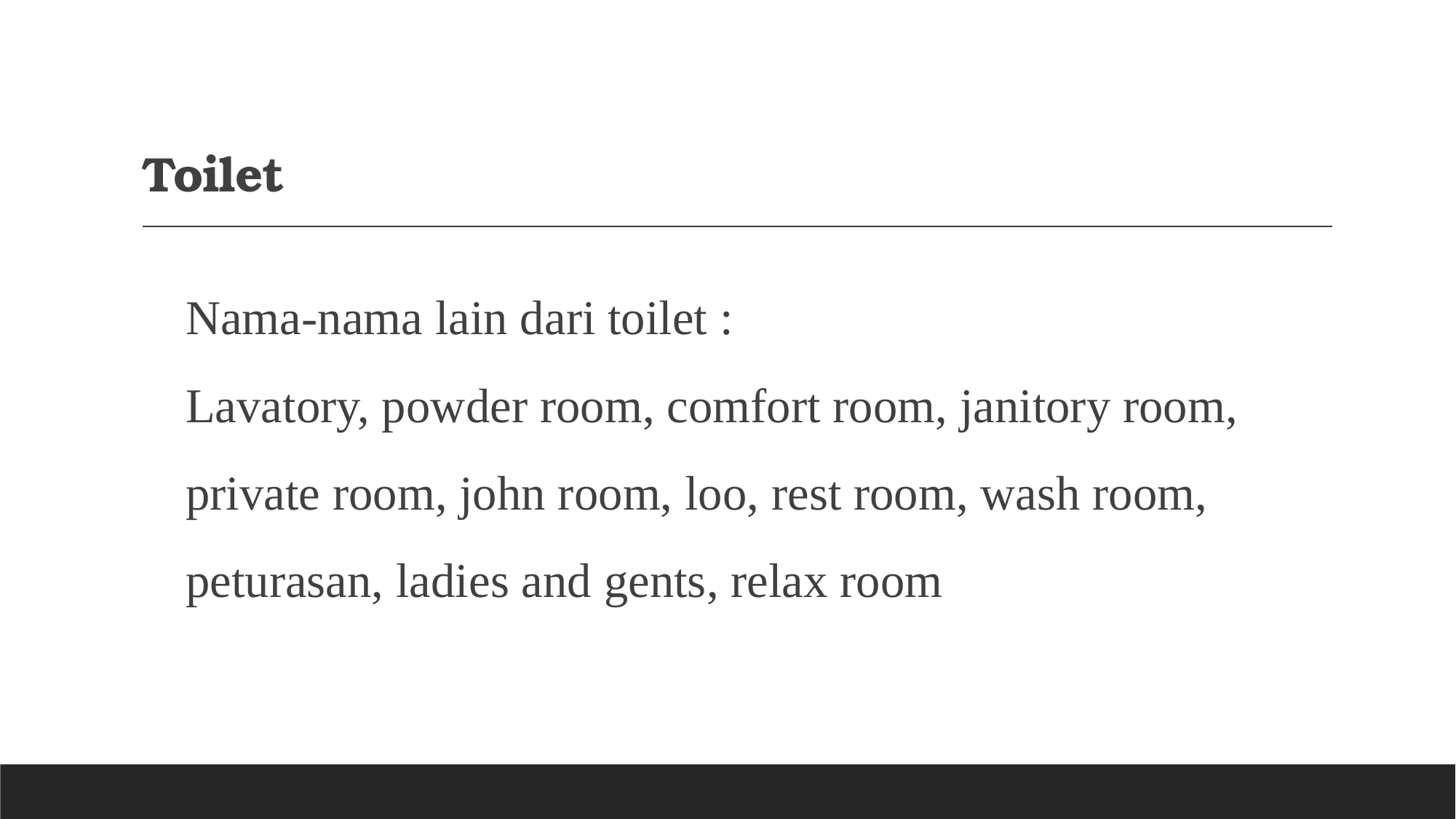

# Toilet
Nama-nama lain dari toilet :
Lavatory, powder room, comfort room, janitory room,
private room, john room, loo, rest room, wash room, peturasan, ladies and gents, relax room